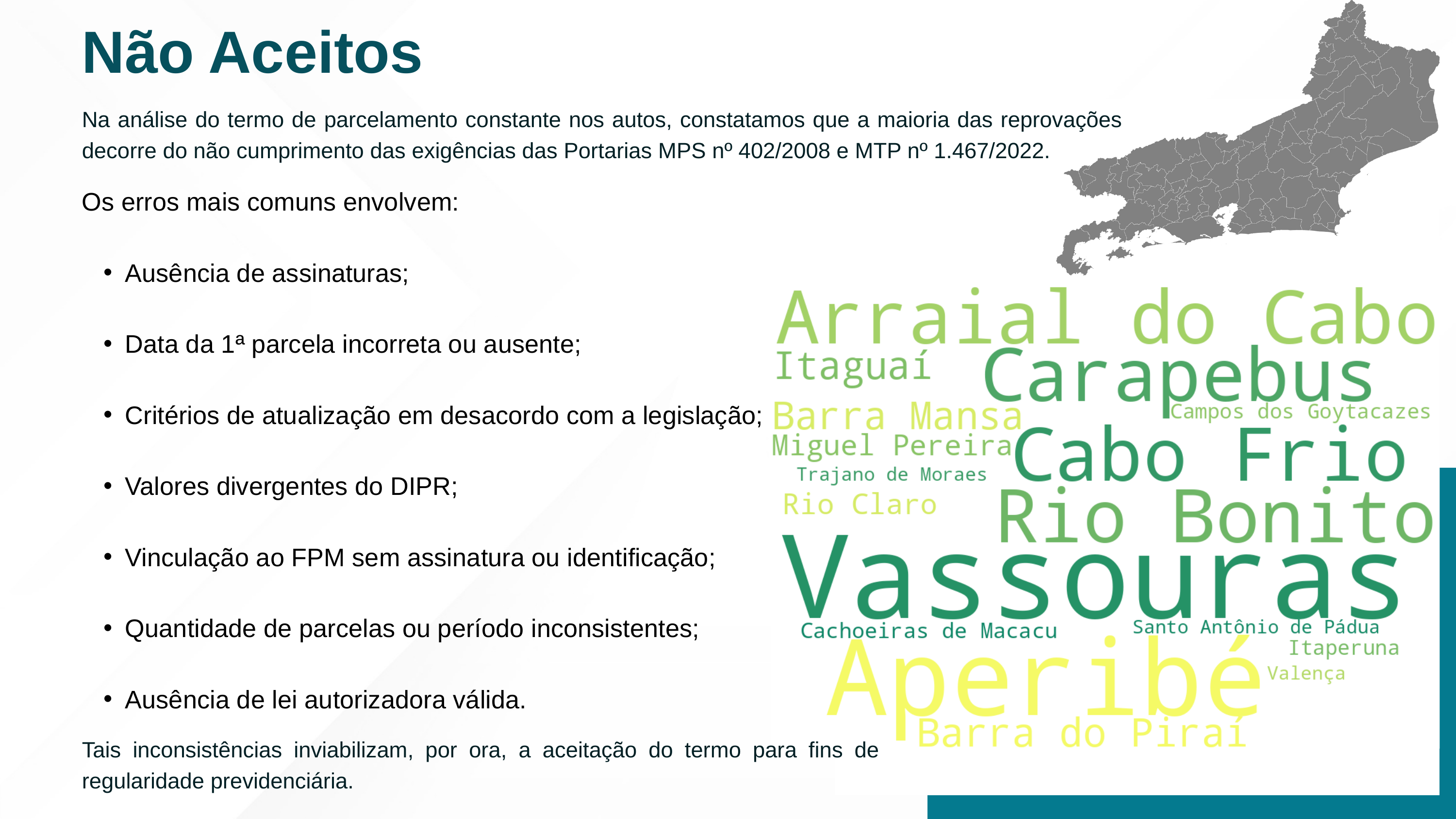

Não Aceitos

Na análise do termo de parcelamento constante nos autos, constatamos que a maioria das reprovações decorre do não cumprimento das exigências das Portarias MPS nº 402/2008 e MTP nº 1.467/2022.

Os erros mais comuns envolvem:

Ausência de assinaturas;

Data da 1ª parcela incorreta ou ausente;

Critérios de atualização em desacordo com a legislação;

Valores divergentes do DIPR;

Vinculação ao FPM sem assinatura ou identificação;

Quantidade de parcelas ou período inconsistentes;

Ausência de lei autorizadora válida.

Tais inconsistências inviabilizam, por ora, a aceitação do termo para fins de regularidade previdenciária.